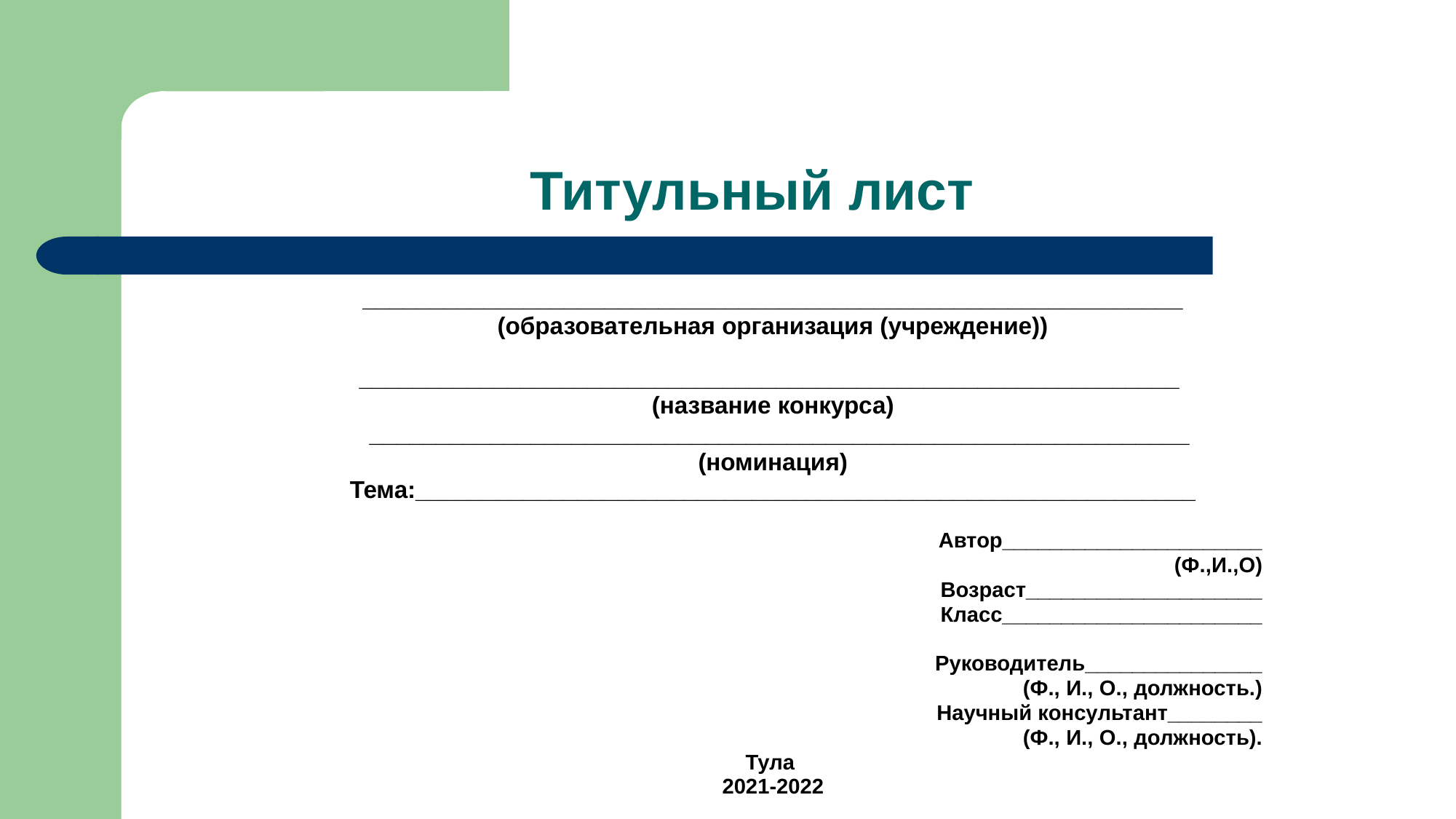

# Титульный лист
_____________________________________________________________
(образовательная организация (учреждение))
                           _____________________________________________________________
(название конкурса)
  _____________________________________________________________
(номинация)
Тема:__________________________________________________________

Автор______________________
(Ф.,И.,О)
Возраст____________________
Класс______________________

Руководитель_______________
(Ф., И., О., должность.)
Научный консультант________
(Ф., И., О., должность).
Тула
2021-2022